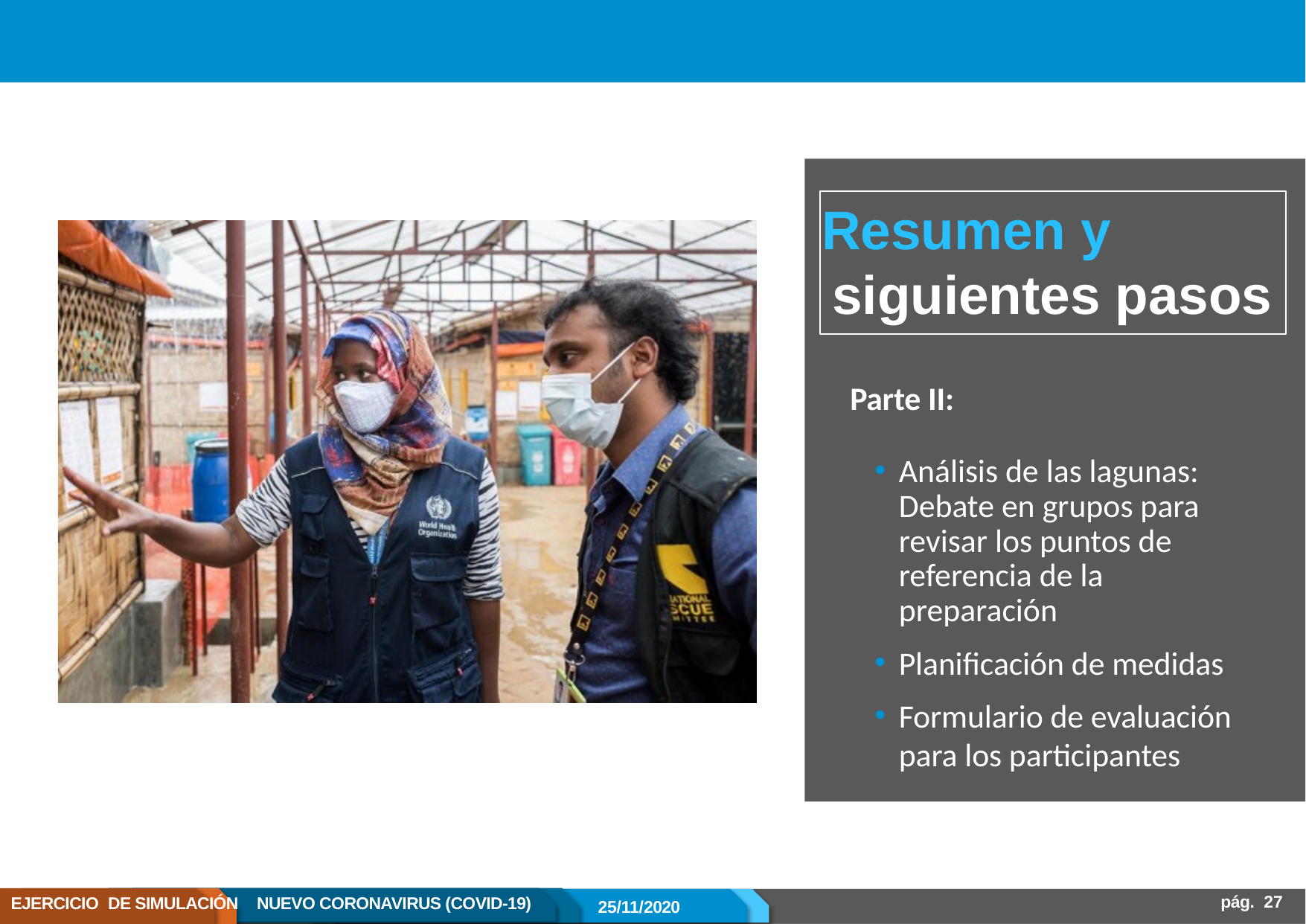

# Resumen y   siguientes pasos

Parte II:

Análisis de las lagunas: Debate en grupos para revisar los puntos de referencia de la preparación
Planificación de medidas
Formulario de evaluación para los participantes

pág.  27
EJERCICIO  DE SIMULACIÓN
NUEVO CORONAVIRUS (COVID-19)
25/11/2020